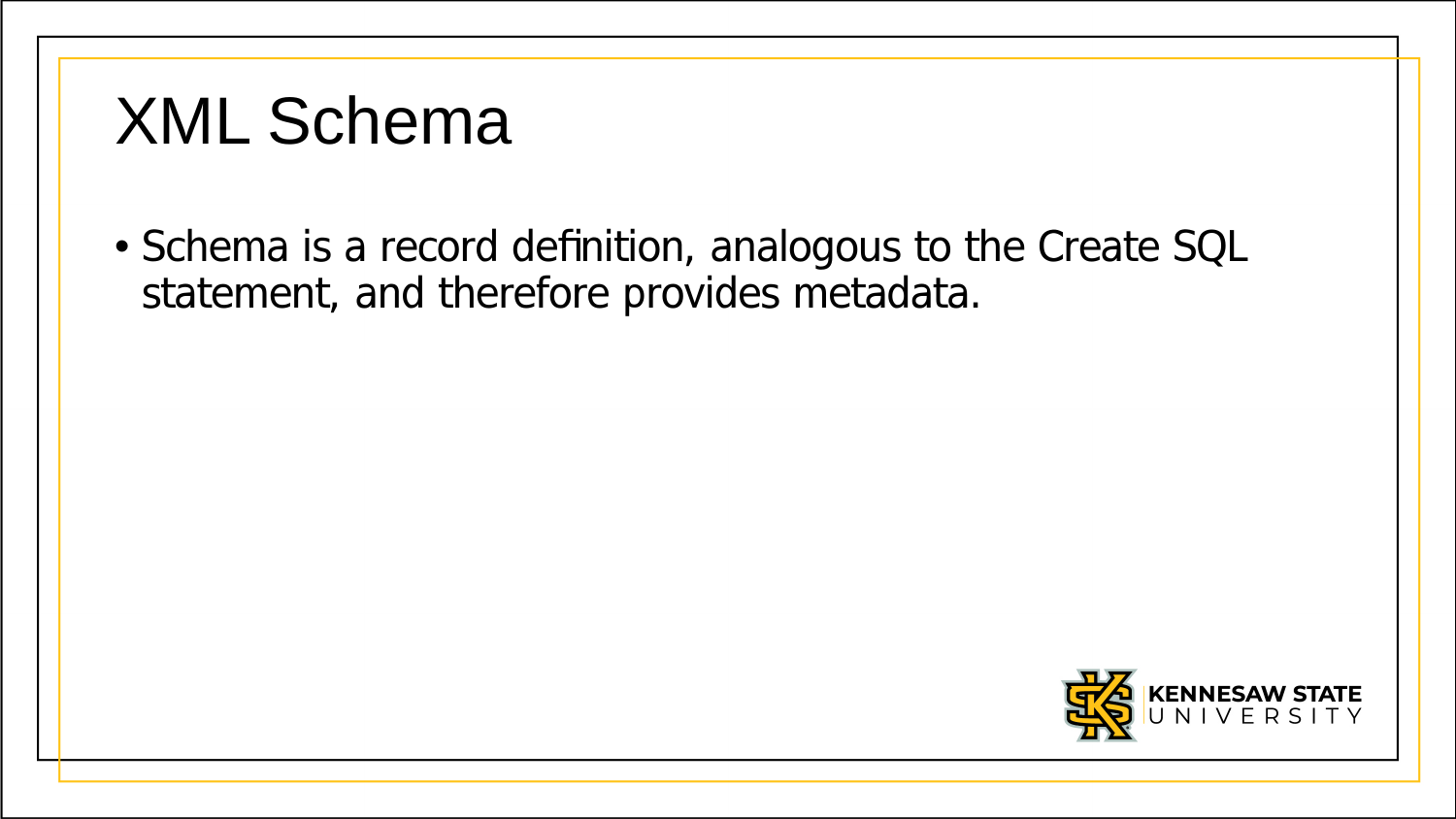

# XML Schema
Schema is a record definition, analogous to the Create SQL statement, and therefore provides metadata.